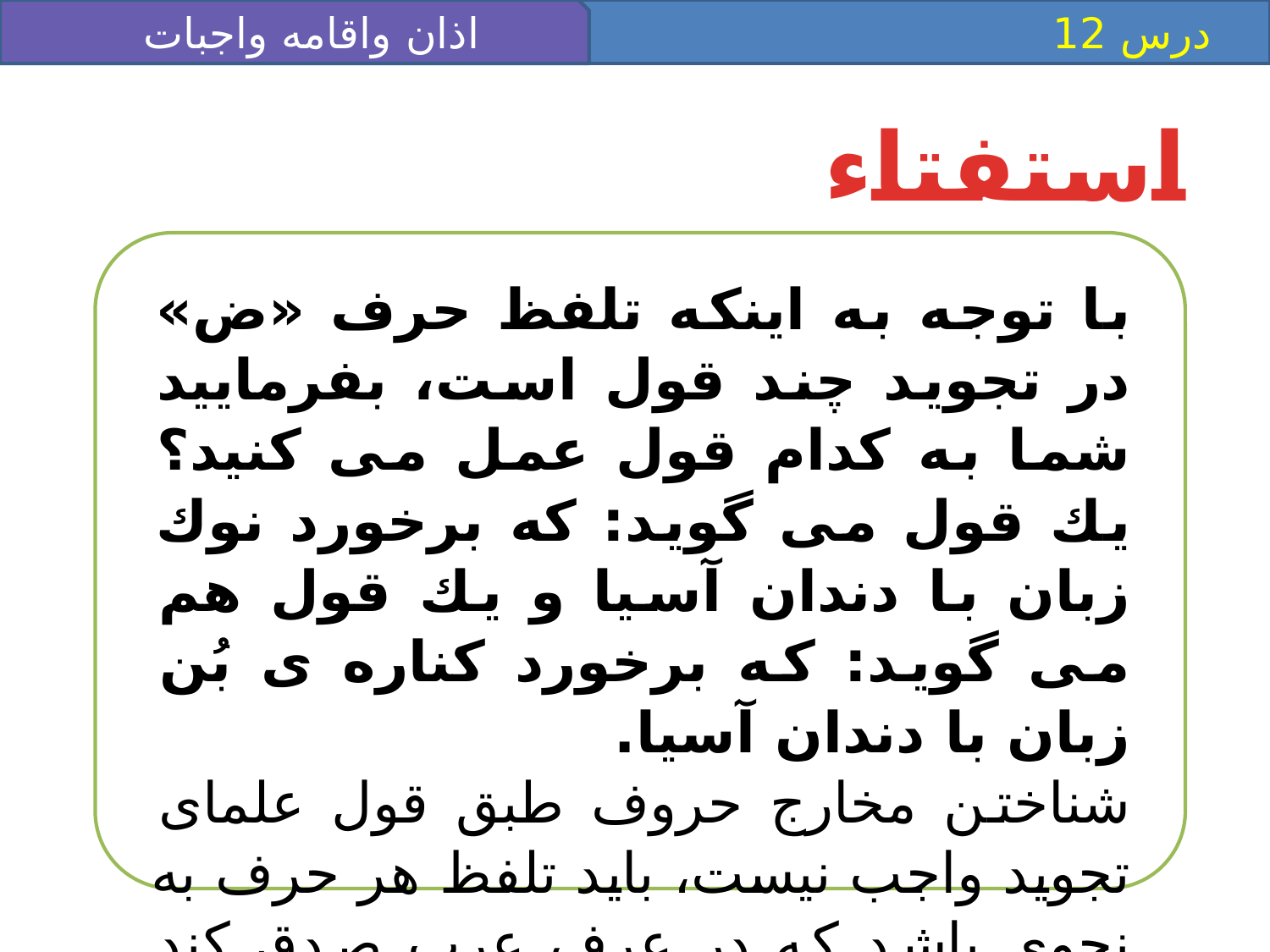

اذان واقامه واجبات نماز
 درس 12
استفتاء

با توجه به اينكه تلفظ حرف «ض» در تجويد چند قول است، بفرماييد شما به كدام قول عمل مى كنيد؟ يك قول مى گويد: كه برخورد نوك زبان با دندان آسيا و يك قول هم مى گويد: كه برخورد كناره ی بُن زبان با دندان آسيا.
شناختن مخارج حروف طبق قول علمای تجويد واجب نيست، بايد تلفظ هر حرف به نحوى باشد كه در عرف عرب صدق كند آن حرف ادا شده.